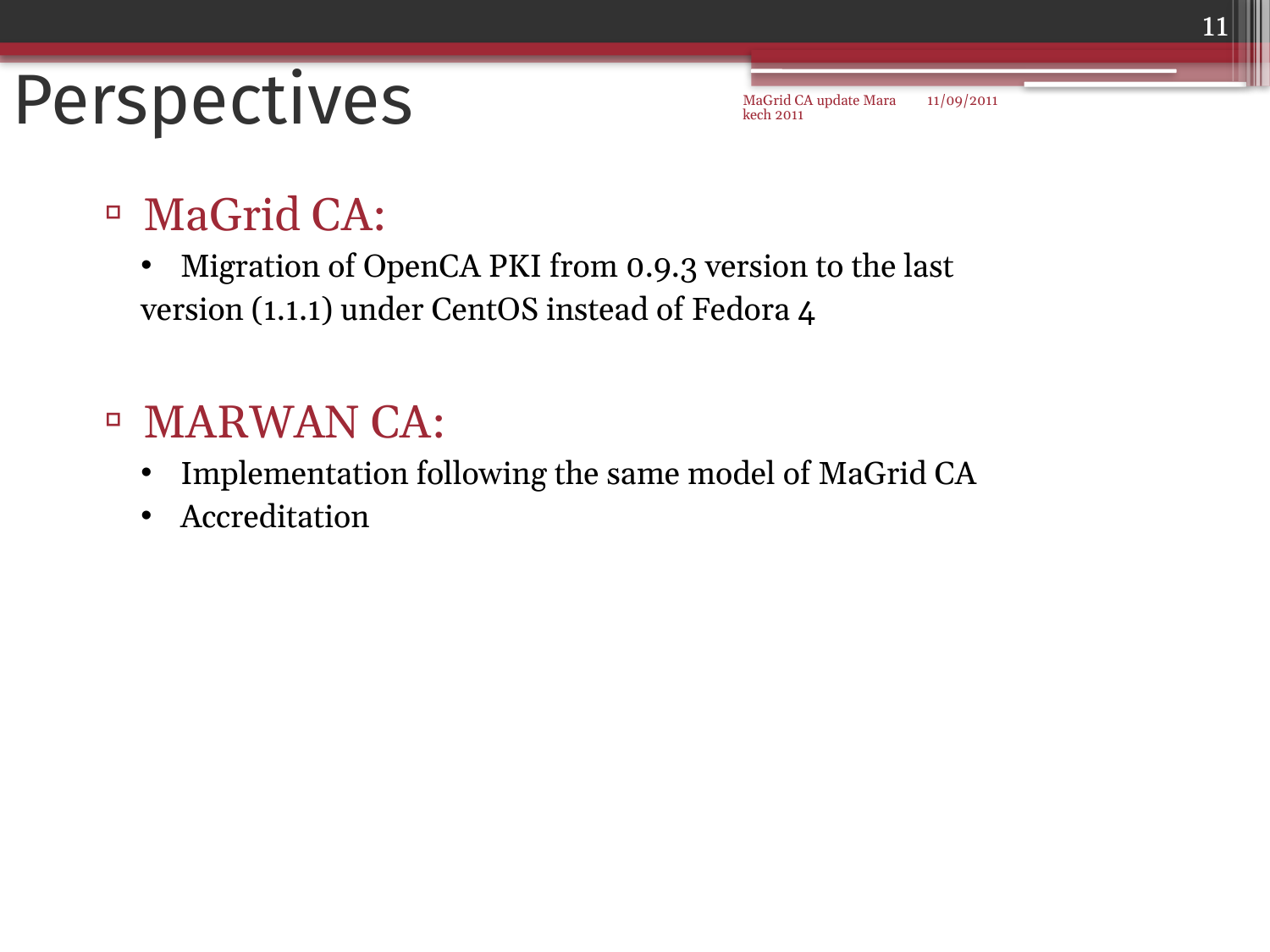

11
# Perspectives
MaGrid CA update Marakech 2011
11/09/2011
MaGrid CA:
Migration of OpenCA PKI from 0.9.3 version to the last
version (1.1.1) under CentOS instead of Fedora 4

MARWAN CA:
Implementation following the same model of MaGrid CA
Accreditation